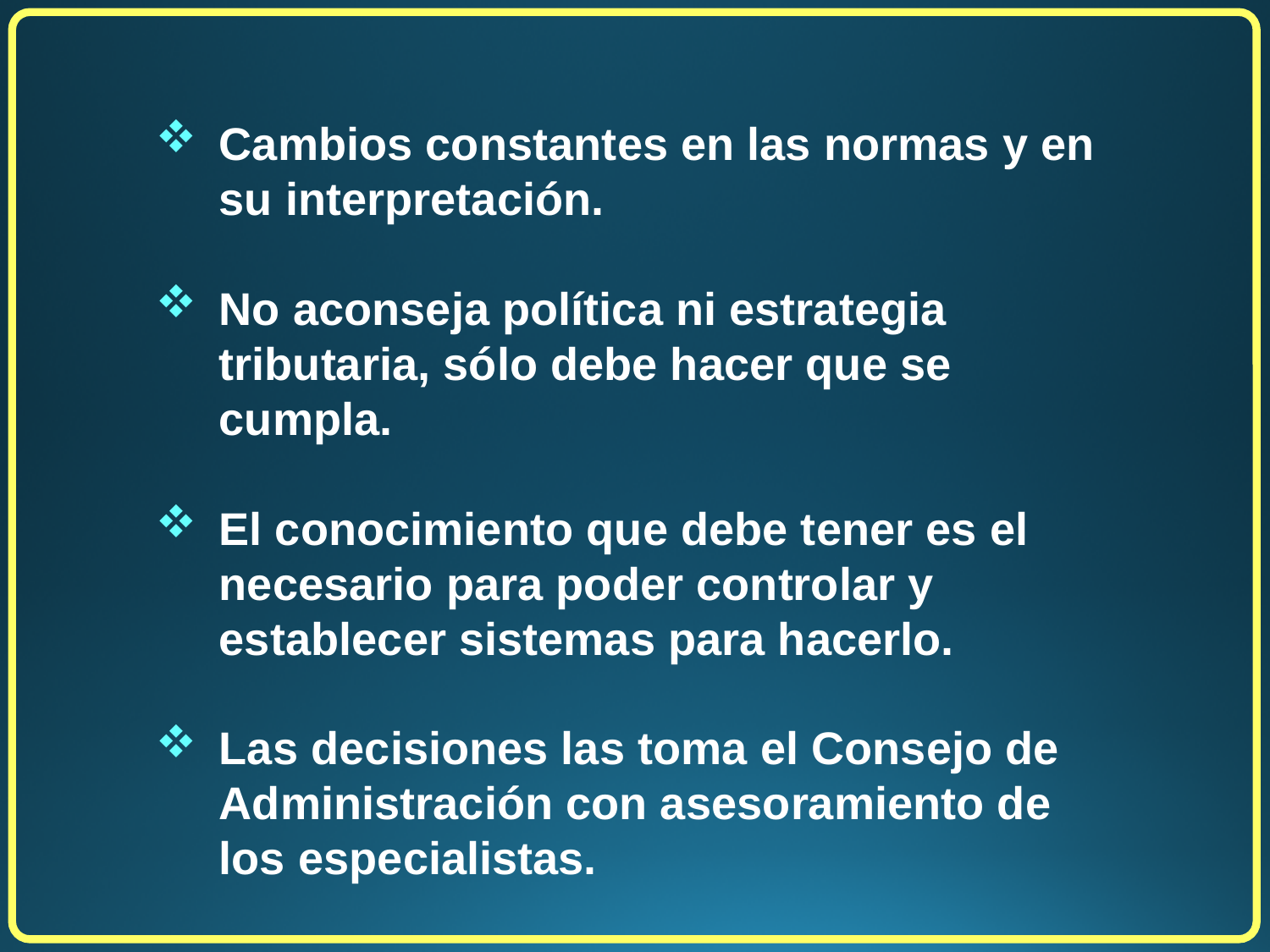

Cambios constantes en las normas y en su interpretación.

No aconseja política ni estrategia tributaria, sólo debe hacer que se cumpla.

El conocimiento que debe tener es el necesario para poder controlar y establecer sistemas para hacerlo.

Las decisiones las toma el Consejo de Administración con asesoramiento de los especialistas.